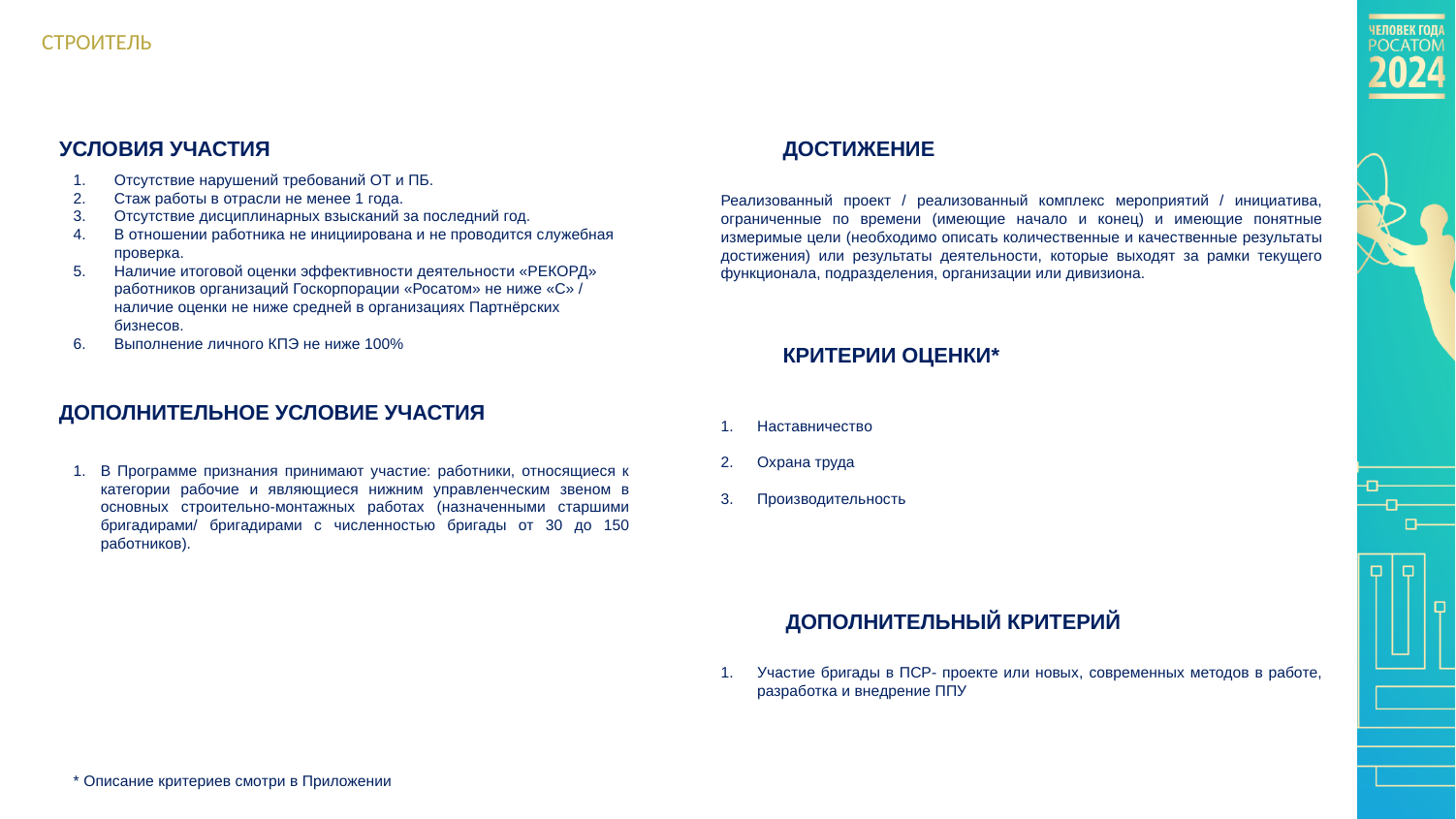

СТРОИТЕЛЬ
ДОСТИЖЕНИЕ
УСЛОВИЯ УЧАСТИЯ
Отсутствие нарушений требований ОТ и ПБ.
Стаж работы в отрасли не менее 1 года.
Отсутствие дисциплинарных взысканий за последний год.
В отношении работника не инициирована и не проводится служебная проверка.
Наличие итоговой оценки эффективности деятельности «РЕКОРД» работников организаций Госкорпорации «Росатом» не ниже «С» / наличие оценки не ниже средней в организациях Партнёрских бизнесов.
Выполнение личного КПЭ не ниже 100%
Реализованный проект / реализованный комплекс мероприятий / инициатива, ограниченные по времени (имеющие начало и конец) и имеющие понятные измеримые цели (необходимо описать количественные и качественные результаты достижения) или результаты деятельности, которые выходят за рамки текущего функционала, подразделения, организации или дивизиона.
КРИТЕРИИ ОЦЕНКИ*
ДОПОЛНИТЕЛЬНОЕ УСЛОВИЕ УЧАСТИЯ
Наставничество

Охрана труда

Производительность
В Программе признания принимают участие: работники, относящиеся к категории рабочие и являющиеся нижним управленческим звеном в основных строительно-монтажных работах (назначенными старшими бригадирами/ бригадирами с численностью бригады от 30 до 150 работников).
ДОПОЛНИТЕЛЬНЫЙ КРИТЕРИЙ
Участие бригады в ПСР- проекте или новых, современных методов в работе, разработка и внедрение ППУ

* Описание критериев смотри в Приложении